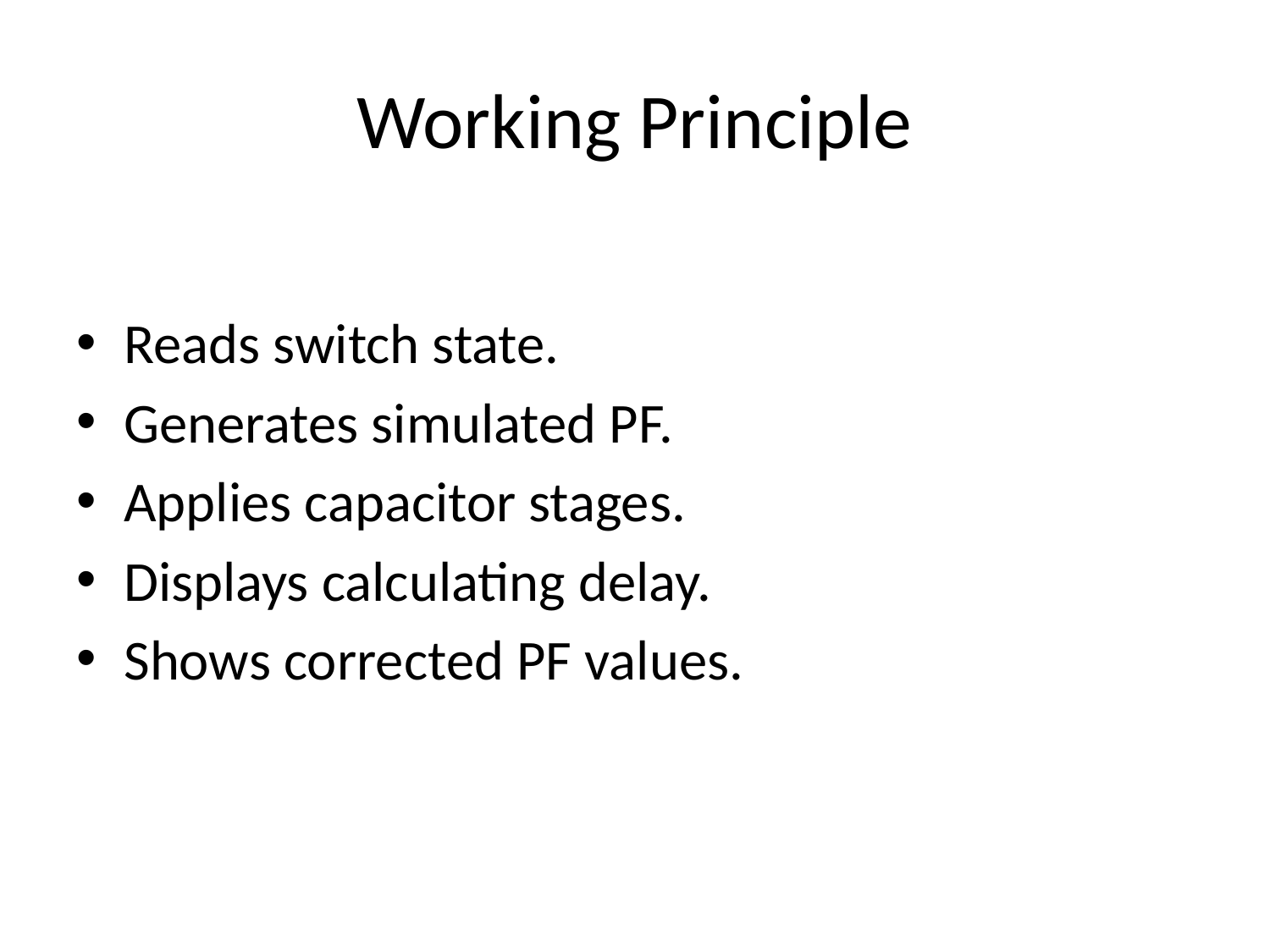

# Working Principle

Reads switch state.
Generates simulated PF.
Applies capacitor stages.
Displays calculating delay.
Shows corrected PF values.